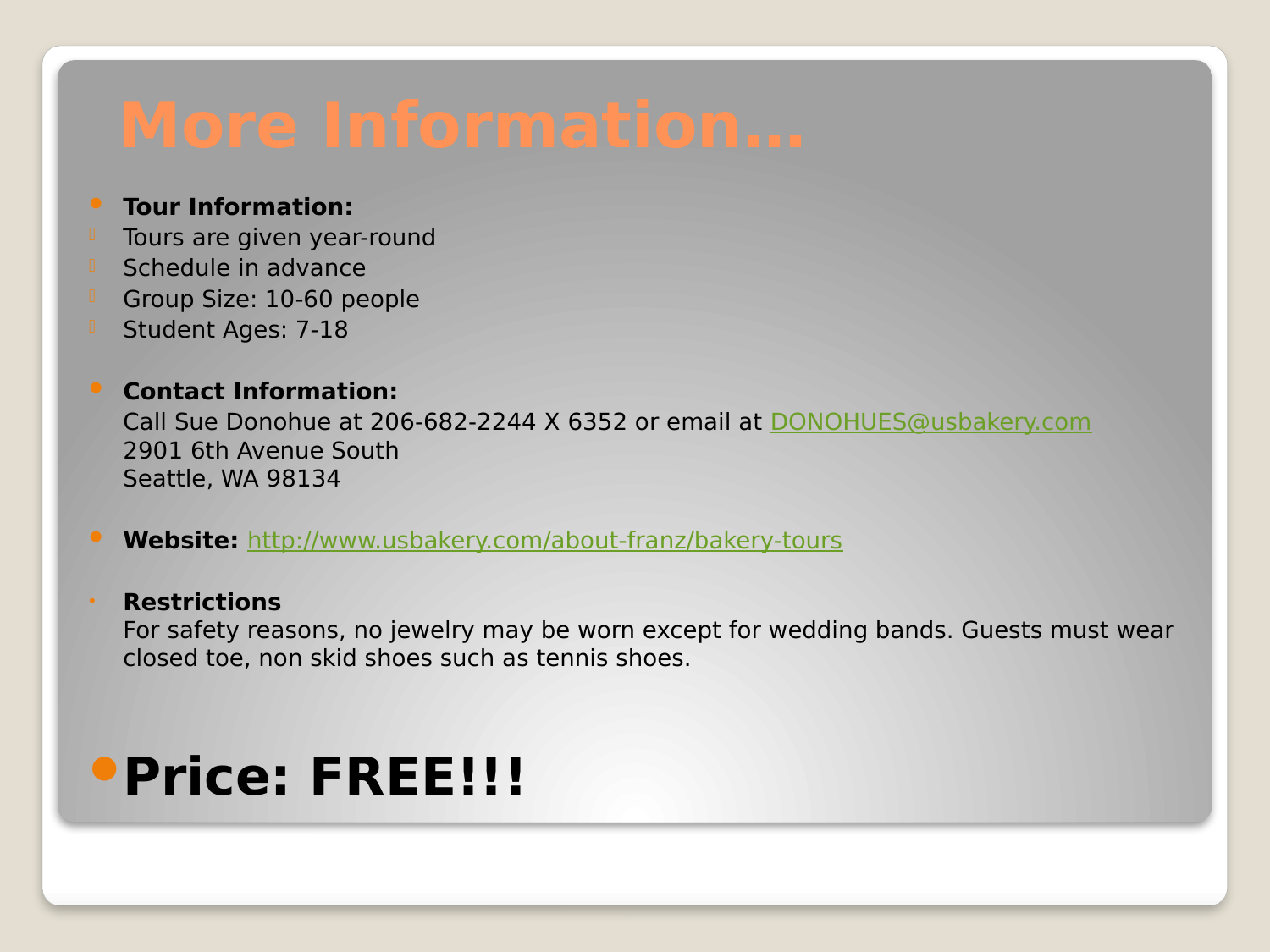

# More Information…

Tour Information:
Tours are given year-round
Schedule in advance
Group Size: 10-60 people
Student Ages: 7-18

Contact Information:
	Call Sue Donohue at 206-682-2244 X 6352 or email at DONOHUES@usbakery.com
2901 6th Avenue South
Seattle, WA 98134

Website: http://www.usbakery.com/about-franz/bakery-tours

Restrictions
For safety reasons, no jewelry may be worn except for wedding bands. Guests must wear closed toe, non skid shoes such as tennis shoes.

Price: FREE!!!